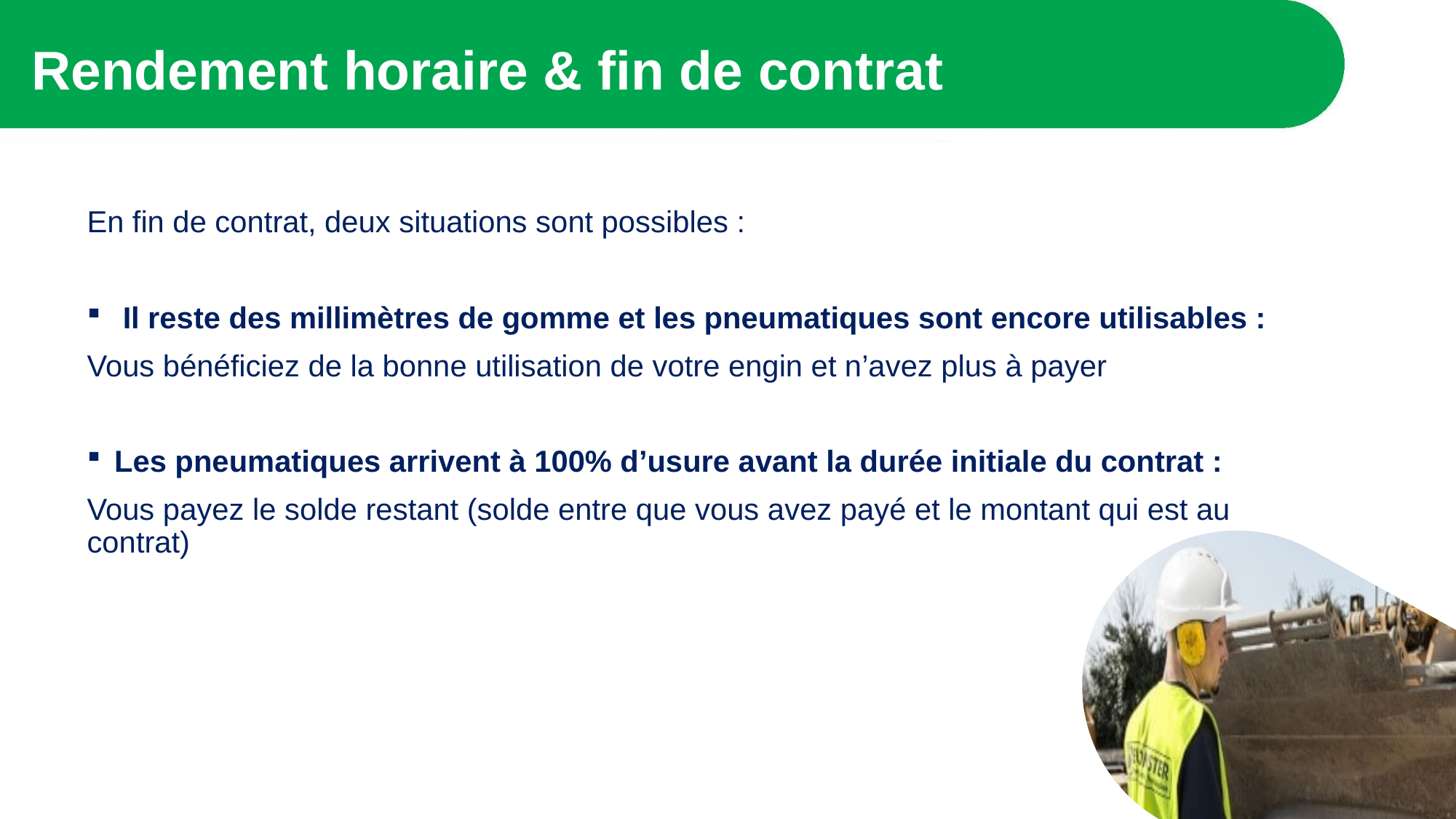

# Rendement horaire & fin de contrat
En fin de contrat, deux situations sont possibles :

 Il reste des millimètres de gomme et les pneumatiques sont encore utilisables :
Vous bénéficiez de la bonne utilisation de votre engin et n’avez plus à payer

Les pneumatiques arrivent à 100% d’usure avant la durée initiale du contrat :
Vous payez le solde restant (solde entre que vous avez payé et le montant qui est au contrat)